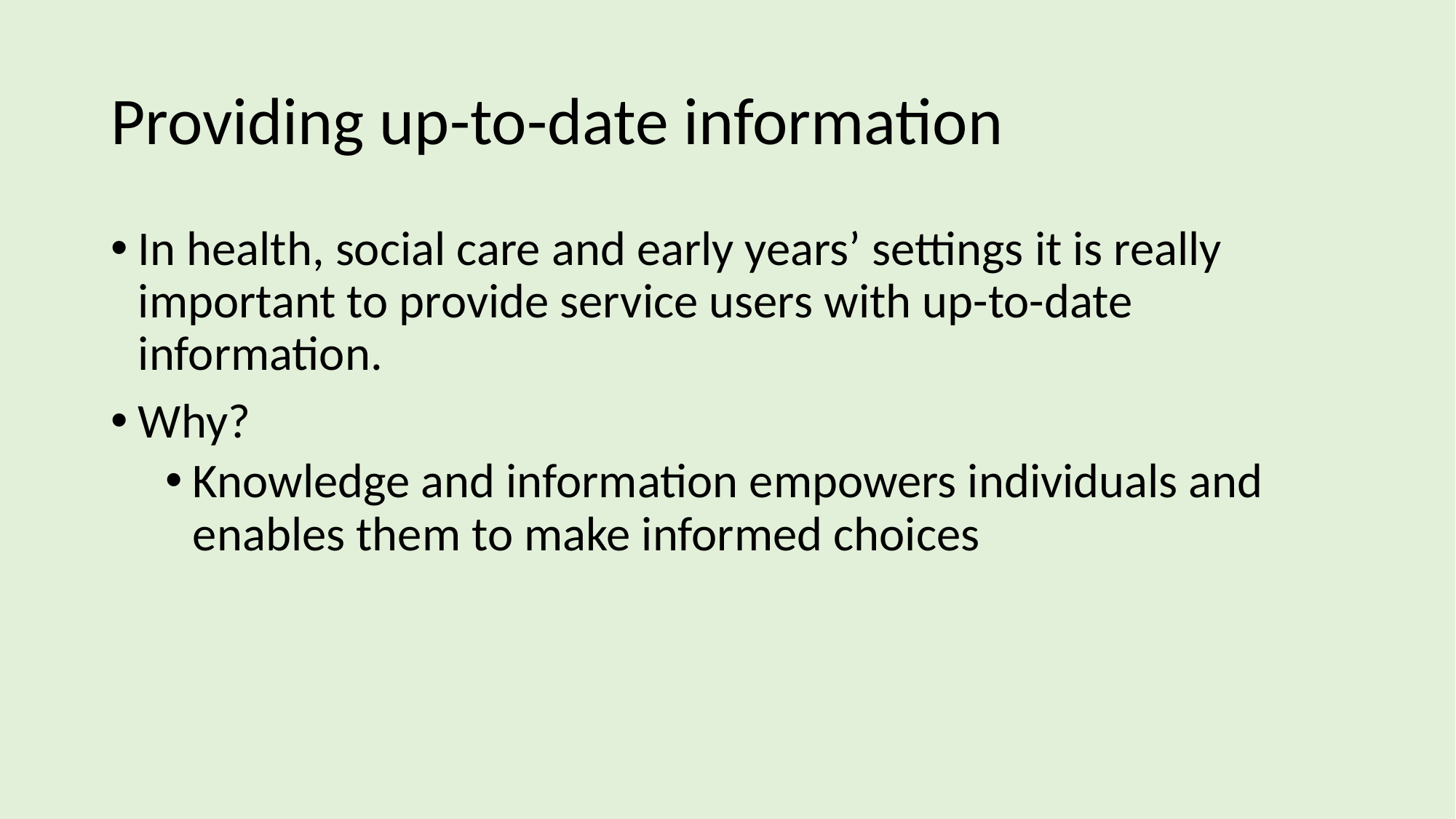

# Providing up-to-date information
In health, social care and early years’ settings it is really important to provide service users with up-to-date information.
Why?
Knowledge and information empowers individuals and enables them to make informed choices